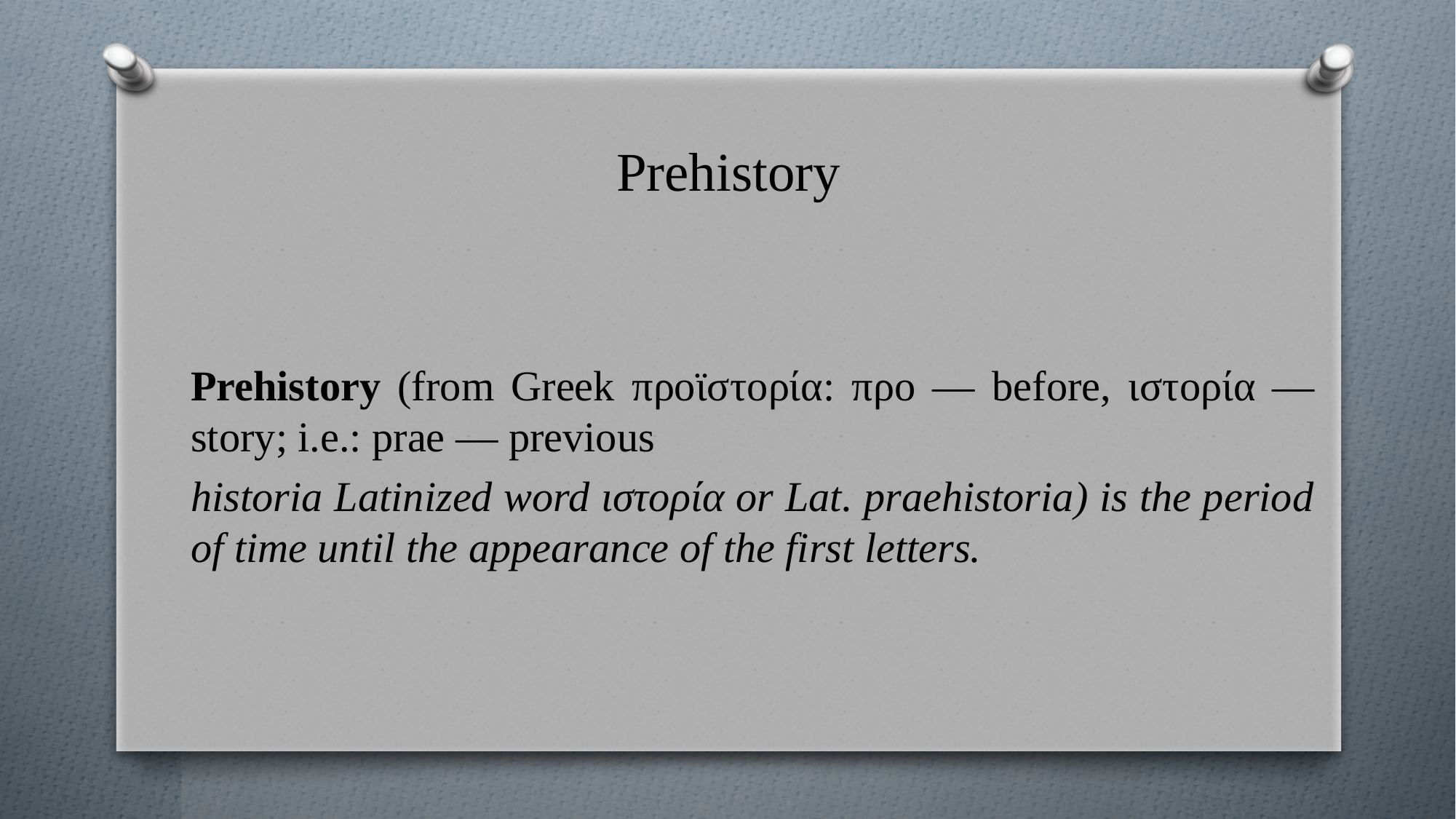

# Prehistory

Prehistory (from Greek προϊστορία: προ — before, ιστορία — story; i.e.: prae — previous
historia Latinized word ιστορία or Lat. praehistoria) is the period of time until the appearance of the first letters.